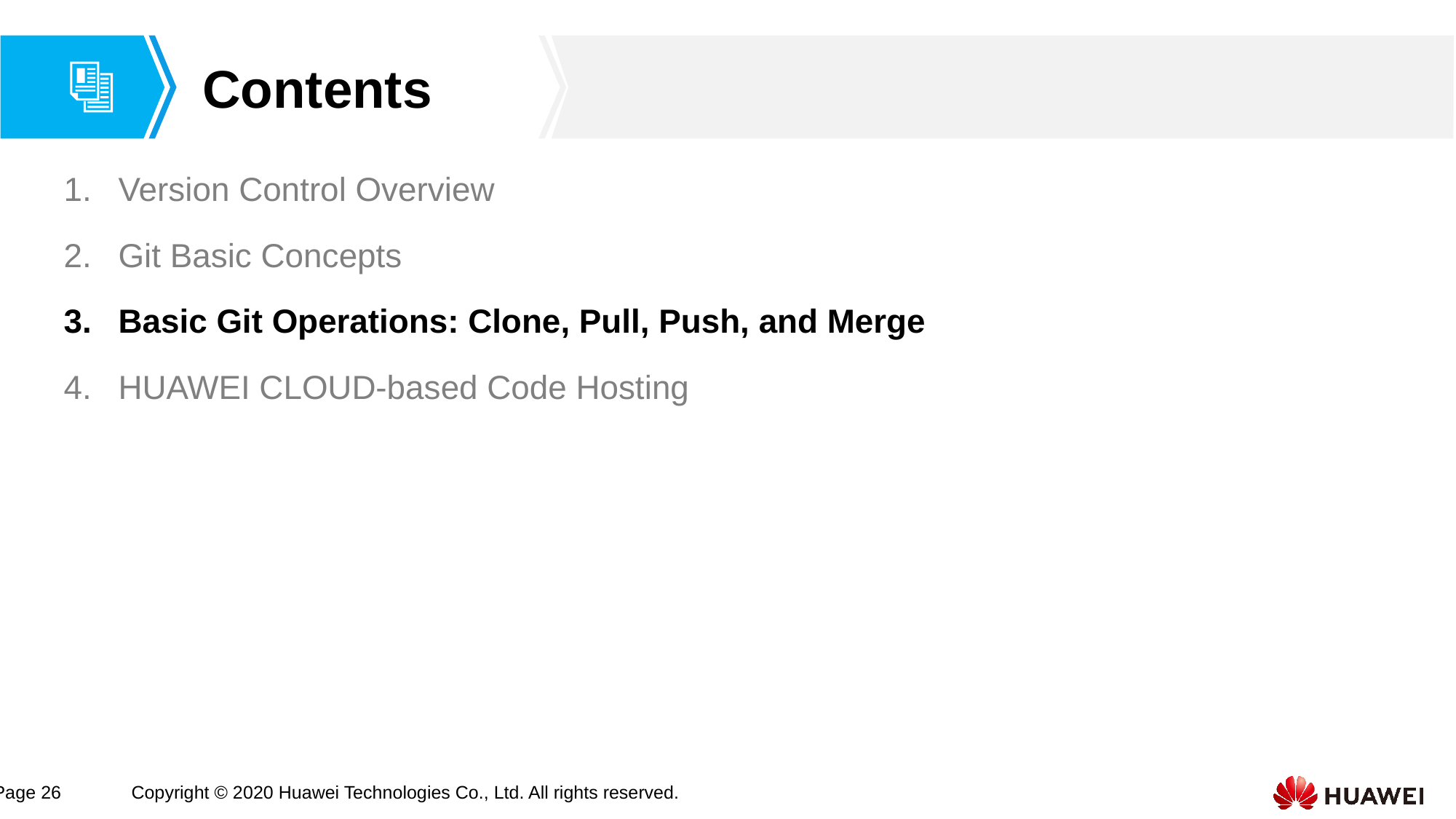

Version Control Overview
Git Basic Concepts
Basic Git Operations: Clone, Pull, Push, and Merge
HUAWEI CLOUD-based Code Hosting